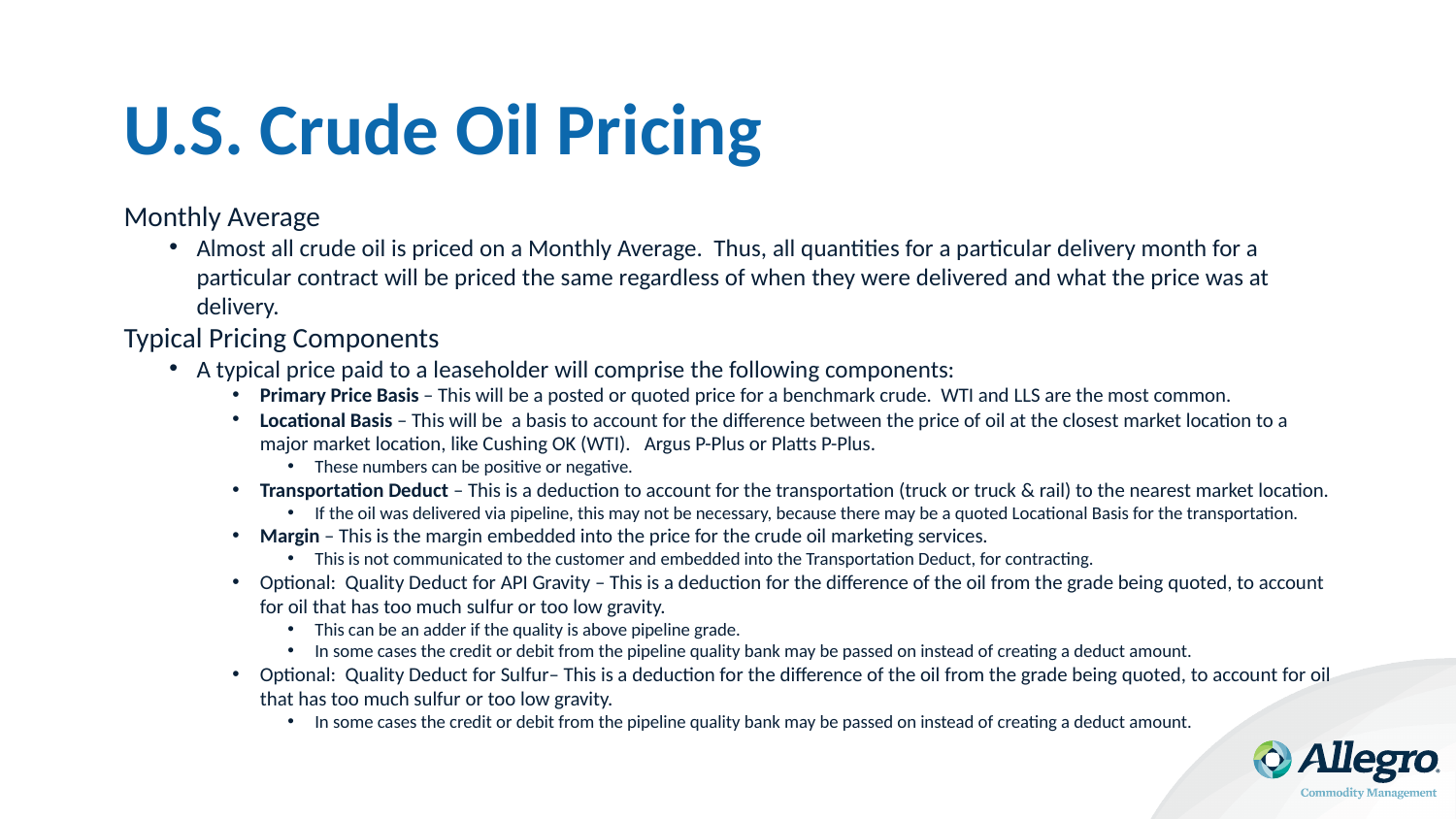

# U.S. Crude Oil Pricing
Monthly Average
Almost all crude oil is priced on a Monthly Average.  Thus, all quantities for a particular delivery month for a particular contract will be priced the same regardless of when they were delivered and what the price was at delivery.
Typical Pricing Components
A typical price paid to a leaseholder will comprise the following components:
Primary Price Basis – This will be a posted or quoted price for a benchmark crude.  WTI and LLS are the most common.
Locational Basis – This will be  a basis to account for the difference between the price of oil at the closest market location to a major market location, like Cushing OK (WTI).   Argus P-Plus or Platts P-Plus.
These numbers can be positive or negative.
Transportation Deduct – This is a deduction to account for the transportation (truck or truck & rail) to the nearest market location.
If the oil was delivered via pipeline, this may not be necessary, because there may be a quoted Locational Basis for the transportation.
Margin – This is the margin embedded into the price for the crude oil marketing services.
This is not communicated to the customer and embedded into the Transportation Deduct, for contracting.
Optional:  Quality Deduct for API Gravity – This is a deduction for the difference of the oil from the grade being quoted, to account for oil that has too much sulfur or too low gravity.
This can be an adder if the quality is above pipeline grade.
In some cases the credit or debit from the pipeline quality bank may be passed on instead of creating a deduct amount.
Optional:  Quality Deduct for Sulfur– This is a deduction for the difference of the oil from the grade being quoted, to account for oil that has too much sulfur or too low gravity.
In some cases the credit or debit from the pipeline quality bank may be passed on instead of creating a deduct amount.